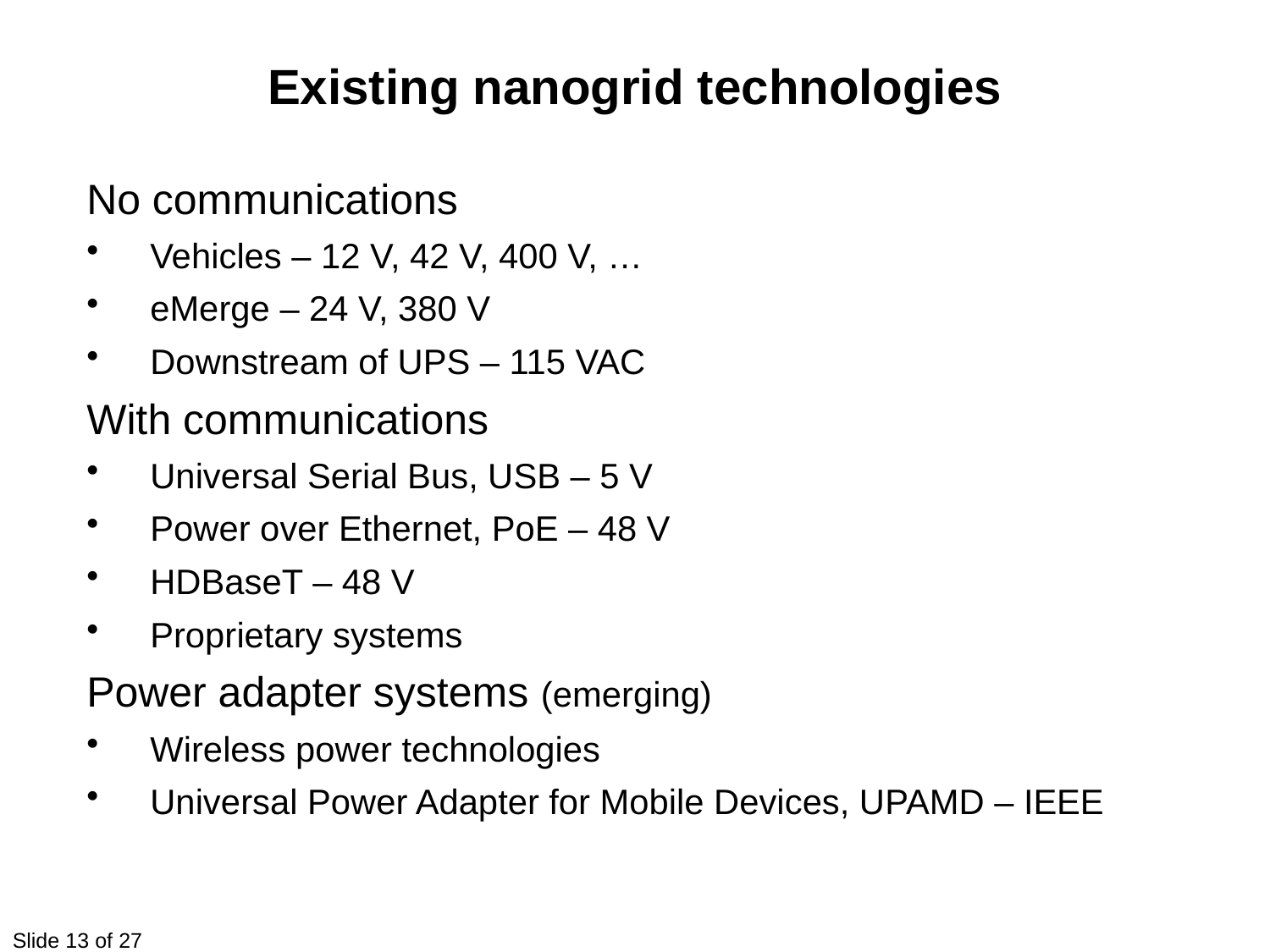

Existing nanogrid technologies
No communications
Vehicles – 12 V, 42 V, 400 V, …
eMerge – 24 V, 380 V
Downstream of UPS – 115 VAC
With communications
Universal Serial Bus, USB – 5 V
Power over Ethernet, PoE – 48 V
HDBaseT – 48 V
Proprietary systems
Power adapter systems (emerging)
Wireless power technologies
Universal Power Adapter for Mobile Devices, UPAMD – IEEE